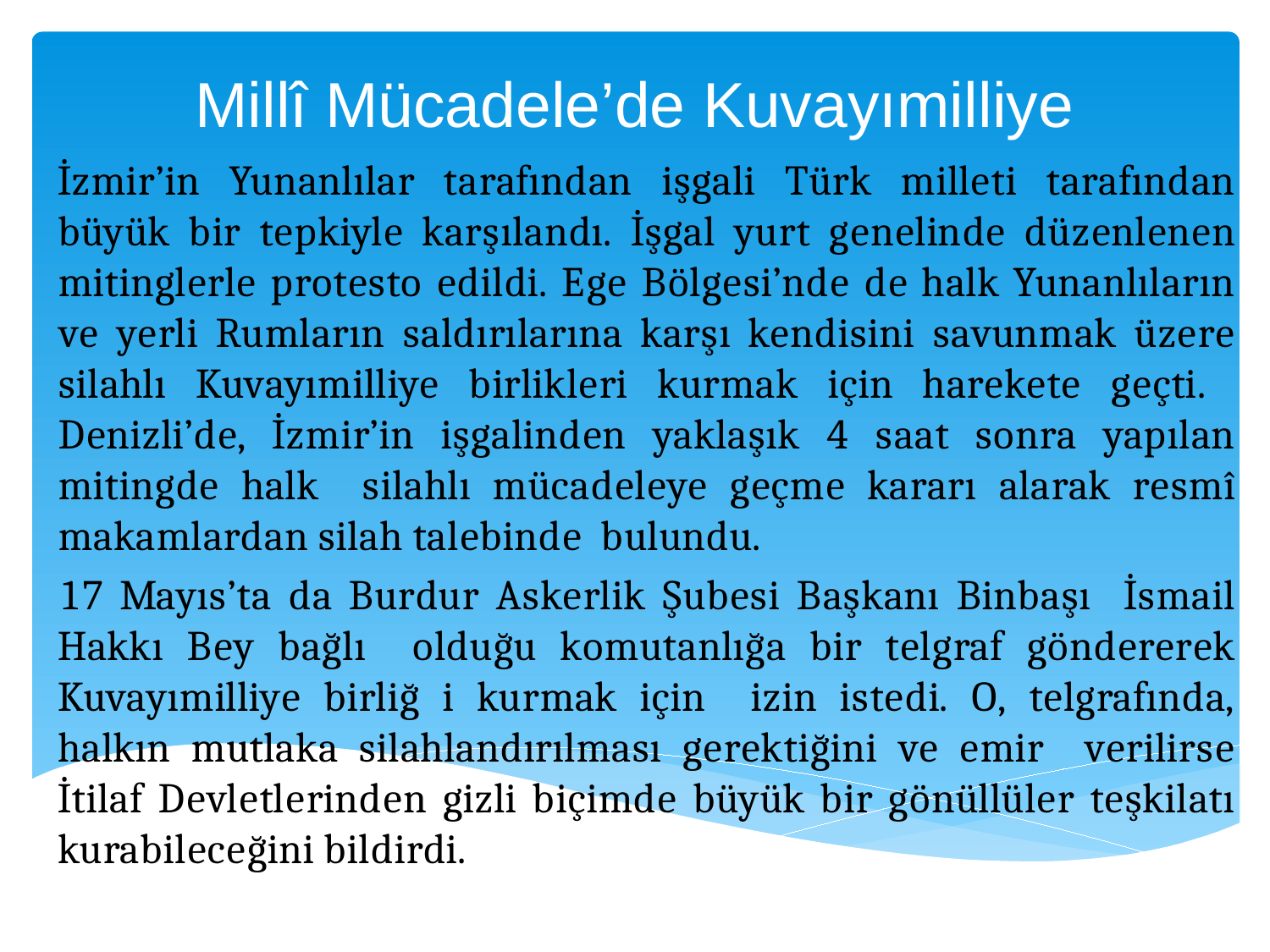

# Millî Mücadele’de Kuvayımilliye
İzmir’in Yunanlılar tarafından işgali Türk milleti tarafından büyük bir tepkiyle karşılandı. İşgal yurt genelinde düzenlenen mitinglerle protesto edildi. Ege Bölgesi’nde de halk Yunanlıların ve yerli Rumların saldırılarına karşı kendisini savunmak üzere silahlı Kuvayımilliye birlikleri kurmak için harekete geçti.  Denizli’de, İzmir’in işgalinden yaklaşık 4 saat sonra yapılan mitingde halk  silahlı mücadeleye geçme kararı alarak resmî makamlardan silah talebinde  bulundu.
17 Mayıs’ta da Burdur Askerlik Şubesi Başkanı Binbaşı  İsmail Hakkı Bey bağlı  olduğu komutanlığa bir telgraf göndererek Kuvayımilliye birliğ i kurmak için  izin istedi. O, telgrafında, halkın mutlaka silahlandırılması gerektiğini ve emir  verilirse İtilaf Devletlerinden gizli biçimde büyük bir gönüllüler teşkilatı kurabileceğini bildirdi.